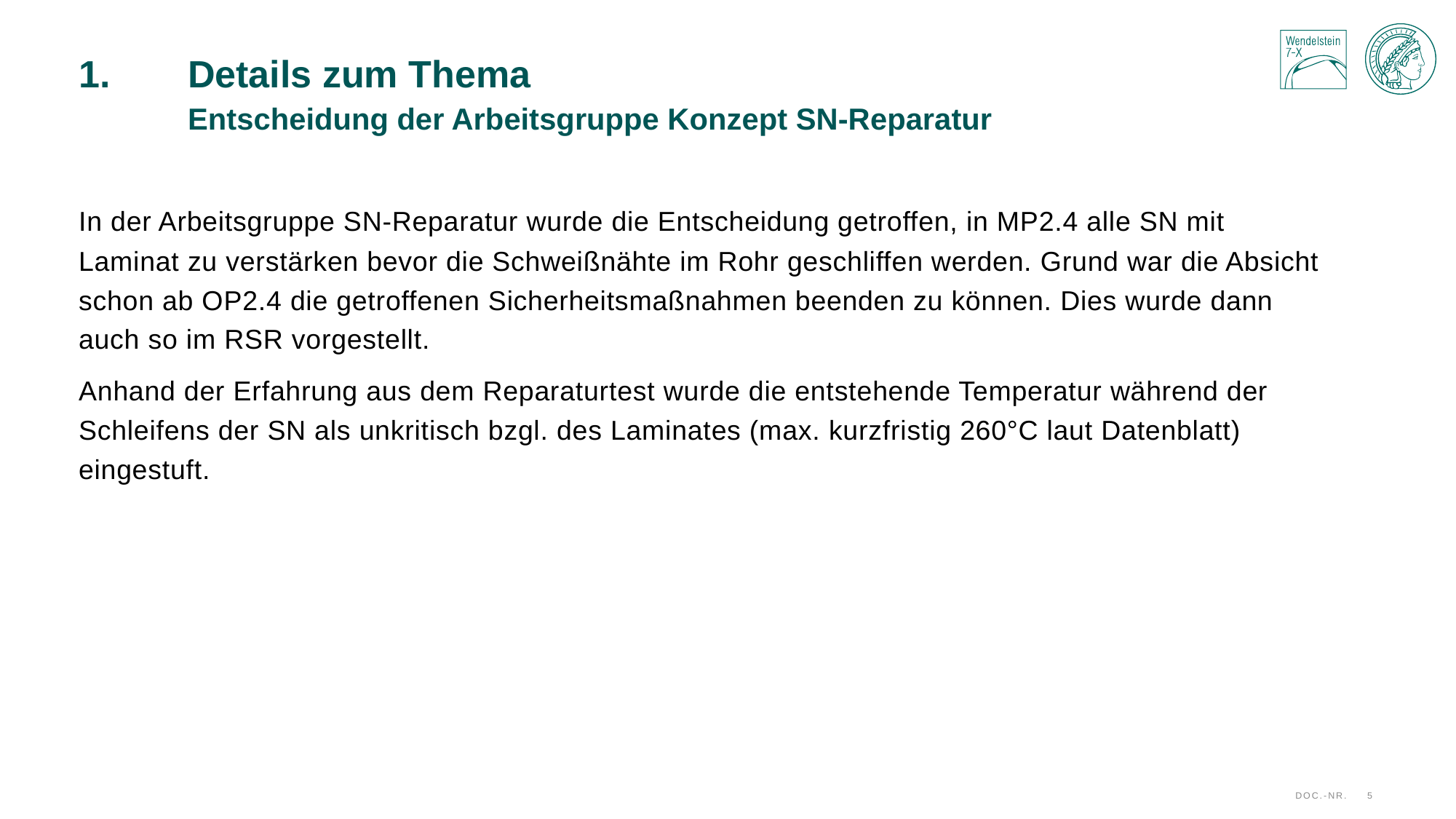

# 1. 	Details zum Thema Entscheidung der Arbeitsgruppe Konzept SN-Reparatur
In der Arbeitsgruppe SN-Reparatur wurde die Entscheidung getroffen, in MP2.4 alle SN mit Laminat zu verstärken bevor die Schweißnähte im Rohr geschliffen werden. Grund war die Absicht schon ab OP2.4 die getroffenen Sicherheitsmaßnahmen beenden zu können. Dies wurde dann auch so im RSR vorgestellt.
Anhand der Erfahrung aus dem Reparaturtest wurde die entstehende Temperatur während der Schleifens der SN als unkritisch bzgl. des Laminates (max. kurzfristig 260°C laut Datenblatt) eingestuft.

Doc.-Nr.
5